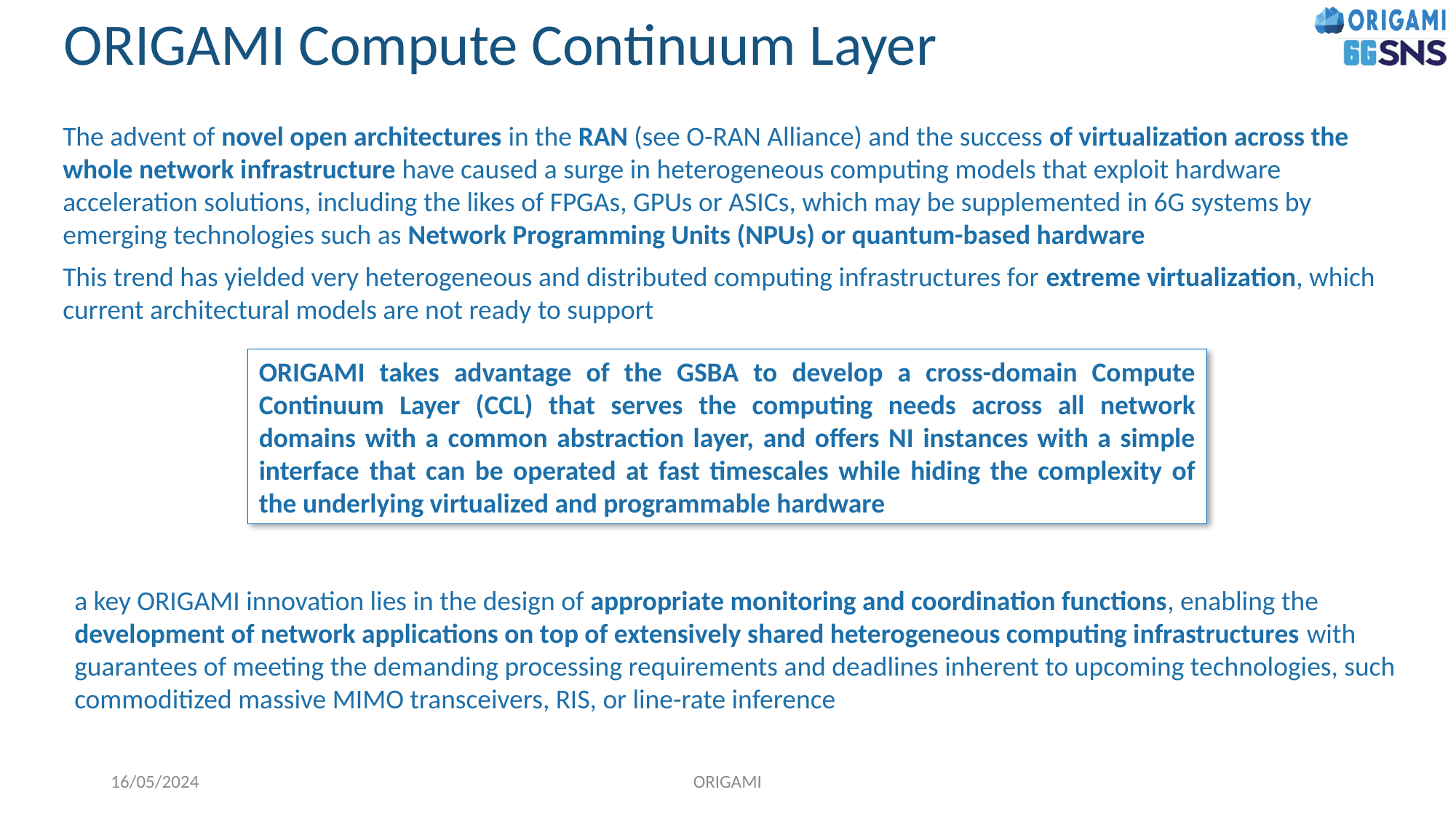

# ORIGAMI Compute Continuum Layer
The advent of novel open architectures in the RAN (see O-RAN Alliance) and the success of virtualization across the whole network infrastructure have caused a surge in heterogeneous computing models that exploit hardware acceleration solutions, including the likes of FPGAs, GPUs or ASICs, which may be supplemented in 6G systems by emerging technologies such as Network Programming Units (NPUs) or quantum-based hardware
This trend has yielded very heterogeneous and distributed computing infrastructures for extreme virtualization, which current architectural models are not ready to support
ORIGAMI takes advantage of the GSBA to develop a cross-domain Compute Continuum Layer (CCL) that serves the computing needs across all network domains with a common abstraction layer, and offers NI instances with a simple interface that can be operated at fast timescales while hiding the complexity of the underlying virtualized and programmable hardware
a key ORIGAMI innovation lies in the design of appropriate monitoring and coordination functions, enabling the development of network applications on top of extensively shared heterogeneous computing infrastructures with guarantees of meeting the demanding processing requirements and deadlines inherent to upcoming technologies, such commoditized massive MIMO transceivers, RIS, or line-rate inference
16/05/2024
ORIGAMI